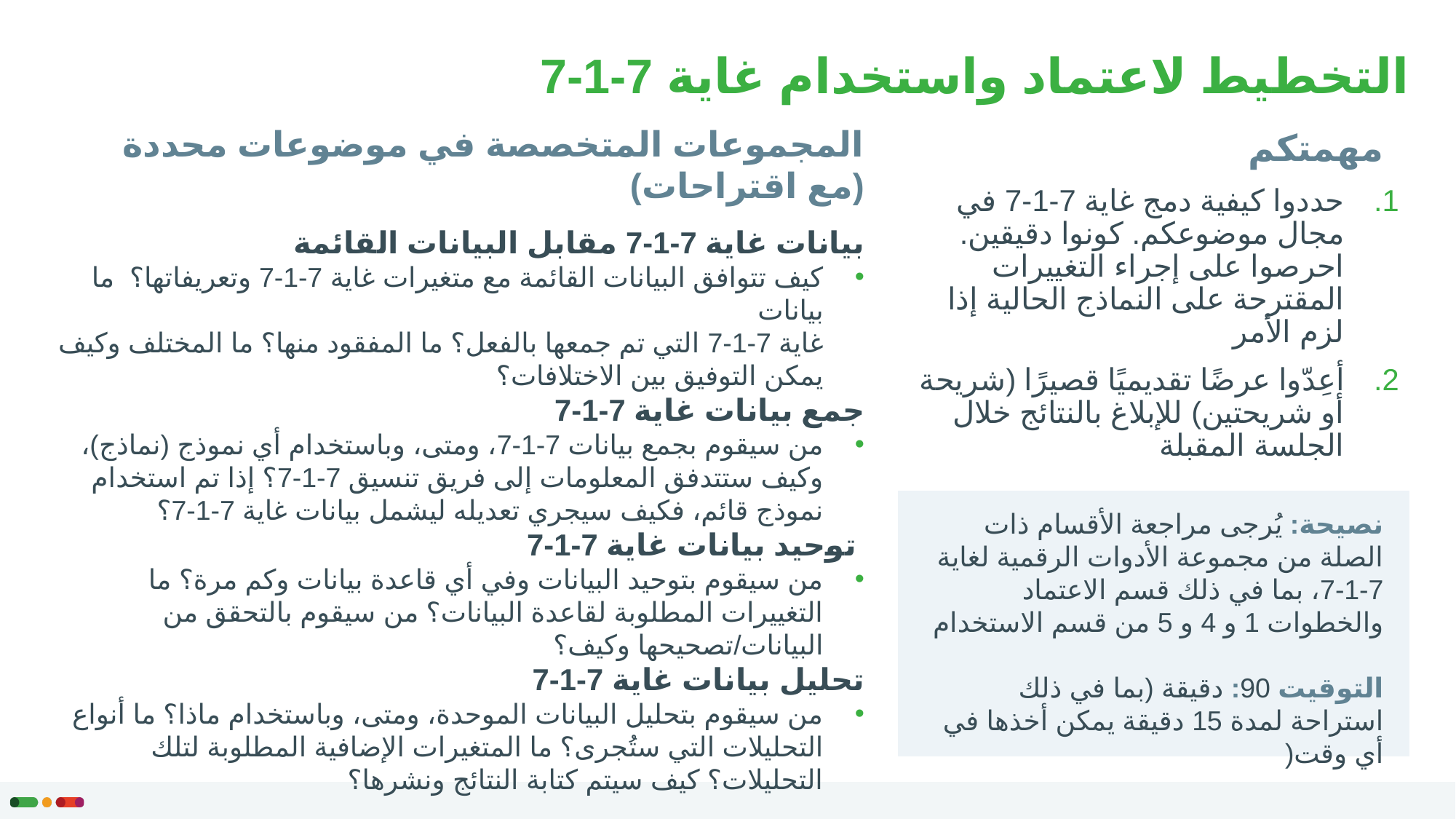

التخطيط لاعتماد واستخدام غاية 7-1-7
المجموعات المتخصصة في موضوعات محددة (مع اقتراحات)

بيانات غاية 7-1-7 مقابل البيانات القائمة
كيف تتوافق البيانات القائمة مع متغيرات غاية 7-1-7 وتعريفاتها؟  ما بيانات
غاية 7-1-7 التي تم جمعها بالفعل؟ ما المفقود منها؟ ما المختلف وكيف يمكن التوفيق بين الاختلافات؟
جمع بيانات غاية 7-1-7
من سيقوم بجمع بيانات 7-1-7، ومتى، وباستخدام أي نموذج (نماذج)، وكيف ستتدفق المعلومات إلى فريق تنسيق 7-1-7؟ إذا تم استخدام نموذج قائم، فكيف سيجري تعديله ليشمل بيانات غاية 7-1-7؟
 توحيد بيانات غاية 7-1-7
من سيقوم بتوحيد البيانات وفي أي قاعدة بيانات وكم مرة؟ ما التغييرات المطلوبة لقاعدة البيانات؟ من سيقوم بالتحقق من البيانات/تصحيحها وكيف؟
تحليل بيانات غاية 7-1-7
من سيقوم بتحليل البيانات الموحدة، ومتى، وباستخدام ماذا؟ ما أنواع التحليلات التي ستُجرى؟ ما المتغيرات الإضافية المطلوبة لتلك التحليلات؟ كيف سيتم كتابة النتائج ونشرها؟

مهمتكم
حددوا كيفية دمج غاية 7-1-7 في مجال موضوعكم. كونوا دقيقين. احرصوا على إجراء التغييرات المقترحة على النماذج الحالية إذا لزم الأمر
أعِدّوا عرضًا تقديميًا قصيرًا (شريحة أو شريحتين) للإبلاغ بالنتائج خلال الجلسة المقبلة

نصيحة: يُرجى مراجعة الأقسام ذات الصلة من مجموعة الأدوات الرقمية لغاية 7-1-7، بما في ذلك قسم الاعتماد والخطوات 1 و 4 و 5 من قسم الاستخدام

التوقيت 90: دقيقة (بما في ذلك استراحة لمدة 15 دقيقة يمكن أخذها في أي وقت(